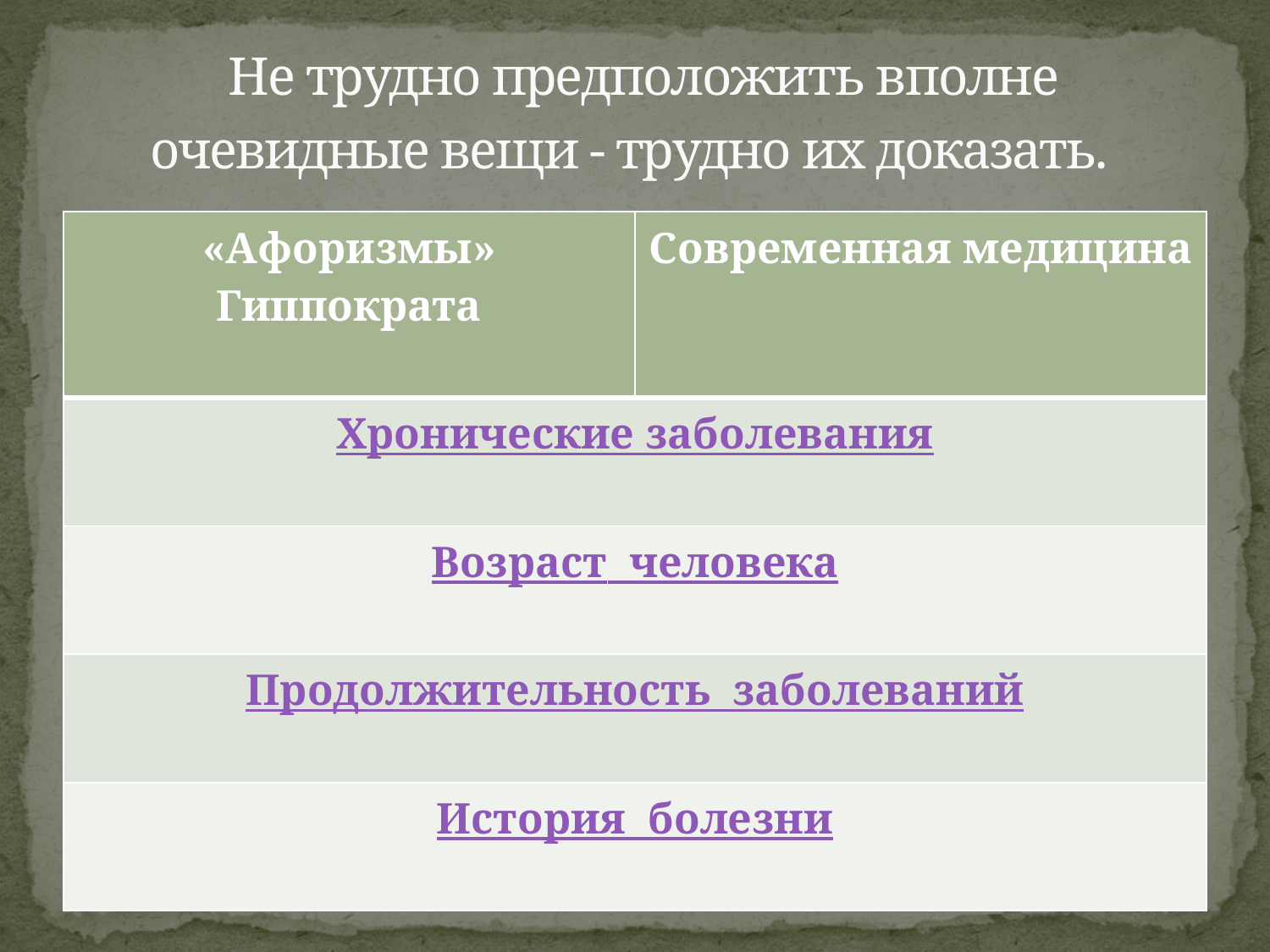

# Не трудно предположить вполне очевидные вещи - трудно их доказать.
| «Афоризмы» Гиппократа | Современная медицина |
| --- | --- |
| Хронические заболевания |  |
| Возраст человека |  |
| Продолжительность заболеваний |  |
| История болезни |  |